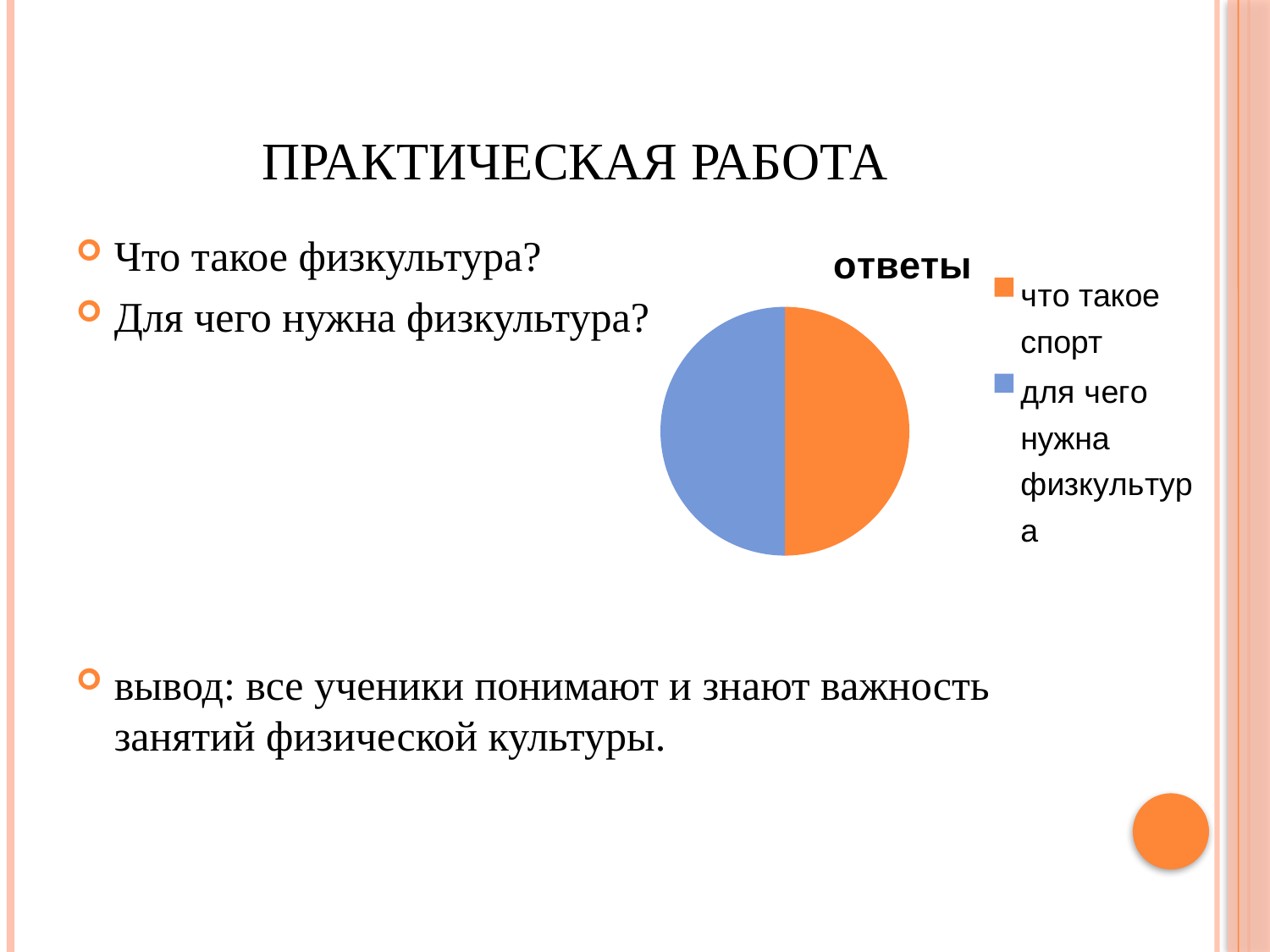

# Практическая работа

### Chart:

| Category | ответы |
|---|---|
| что такое спорт | 1.0 |
| для чего нужна физкультура | 1.0 |
Что такое физкультура?
Для чего нужна физкультура?

вывод: все ученики понимают и знают важность занятий физической культуры.